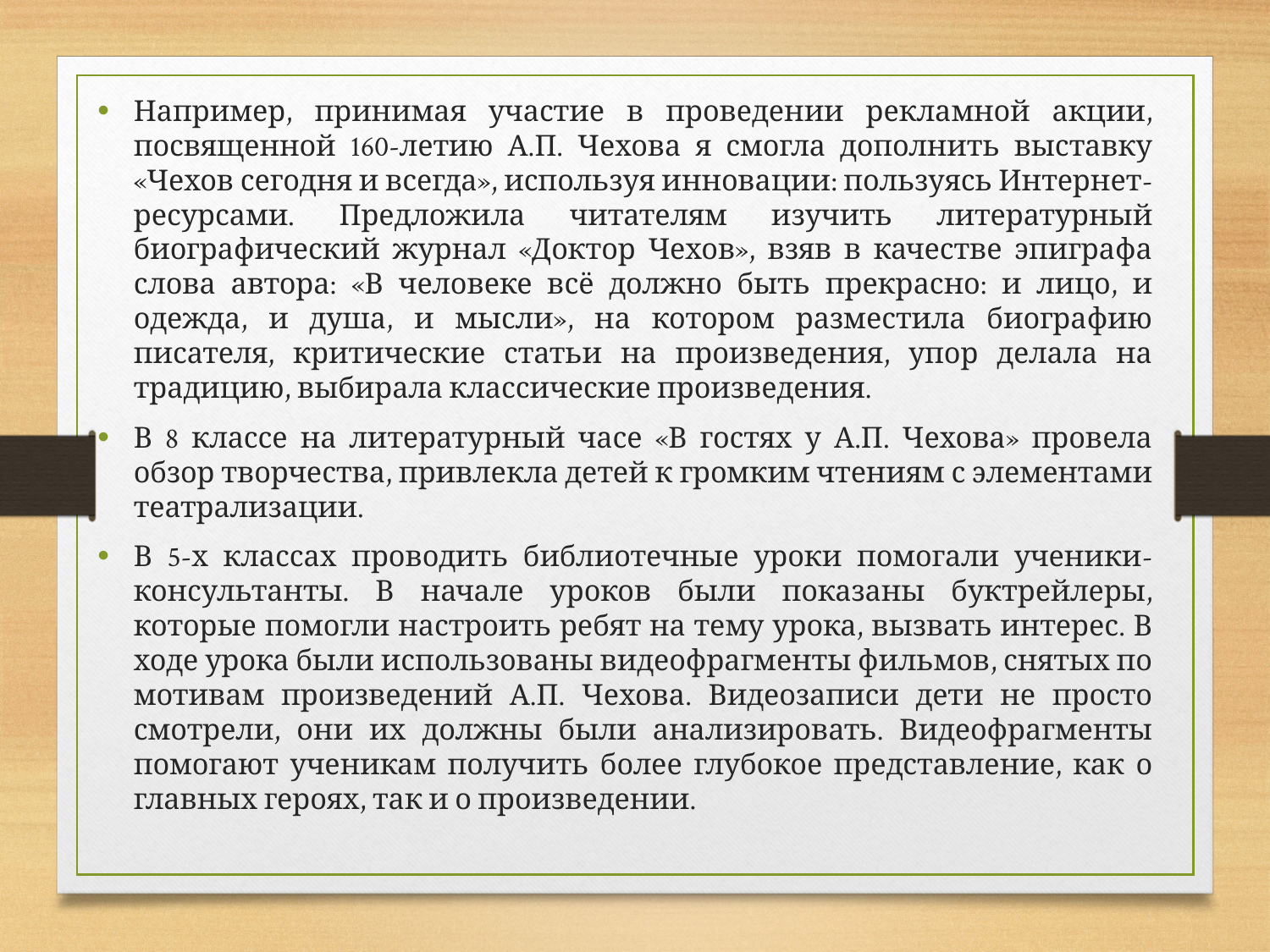

Например, принимая участие в проведении рекламной акции, посвященной 160-летию А.П. Чехова я смогла дополнить выставку «Чехов сегодня и всегда», используя инновации: пользуясь Интернет-ресурсами. Предложила читателям изучить литературный биографический журнал «Доктор Чехов», взяв в качестве эпиграфа слова автора: «В человеке всё должно быть прекрасно: и лицо, и одежда, и душа, и мысли», на котором разместила биографию писателя, критические статьи на произведения, упор делала на традицию, выбирала классические произведения.
В 8 классе на литературный часе «В гостях у А.П. Чехова» провела обзор творчества, привлекла детей к громким чтениям с элементами театрализации.
В 5-х классах проводить библиотечные уроки помогали ученики- консультанты. В начале уроков были показаны буктрейлеры, которые помогли настроить ребят на тему урока, вызвать интерес. В ходе урока были использованы видеофрагменты фильмов, снятых по мотивам произведений А.П. Чехова. Видеозаписи дети не просто смотрели, они их должны были анализировать. Видеофрагменты помогают ученикам получить более глубокое представление, как о главных героях, так и о произведении.